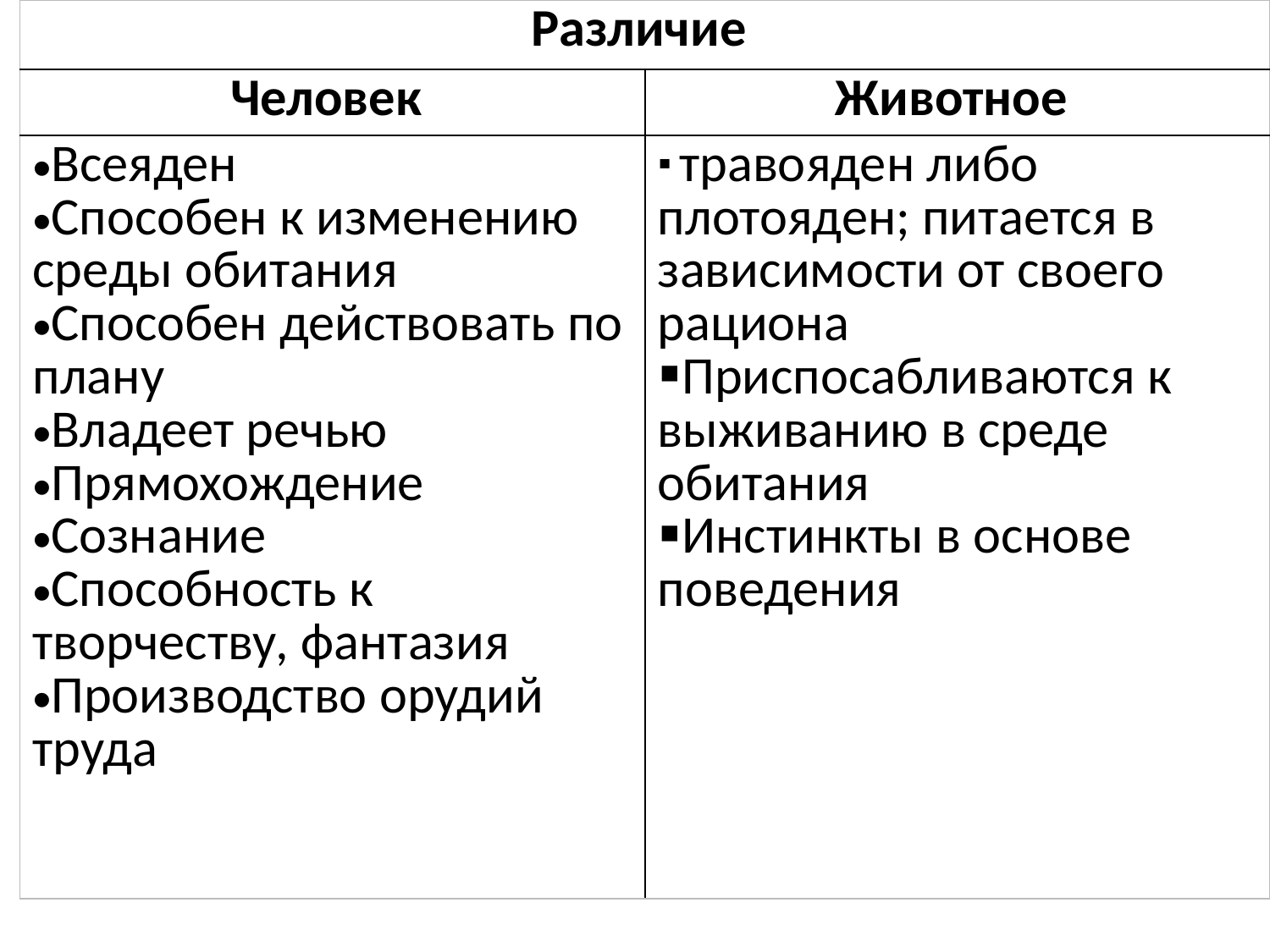

| Различие |  |
| --- | --- |
| Человек | Животное |
| Всеяден Способен к изменению среды обитания Способен действовать по плану Владеет речью Прямохождение Сознание Способность к творчеству, фантазия Производство орудий труда | травояден либо плотояден; питается в зависимости от своего рациона Приспосабливаются к выживанию в среде обитания Инстинкты в основе поведения |